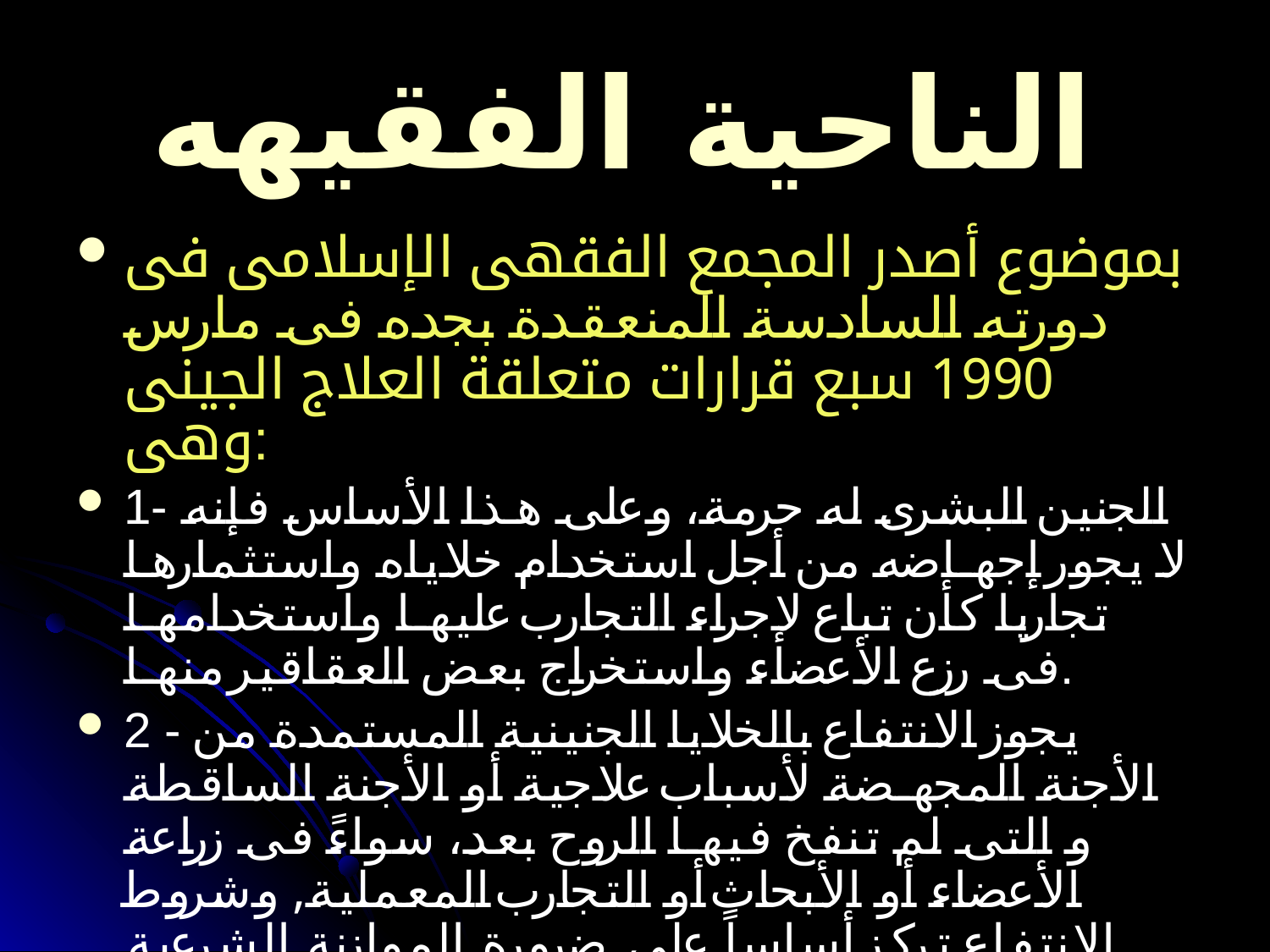

# الناحية الفقيهه
بموضوع أصدر المجمع الفقهى الإسلامى فى دورته السادسة المنعقدة بجده فى مارس 1990 سبع قرارات متعلقة العلاج الجينى وهى:
1- الجنين البشرى له حرمة، وعلى هذا الأساس فإنه لا يجور إجهاضه من أجل استخدام خلاياه واستثمارها تجاريا كأن تباع لإجراء التجارب عليها واستخدامها فى رزع الأعضاء واستخراج بعض العقاقير منها.
2 - يجوز الانتفاع بالخلايا الجنينية المستمدة من الأجنة المجهضة لأسباب علاجية أو الأجنة الساقطة و التى لم تنفخ فيها الروح بعد، سواءً فى زراعة الأعضاء أو الأبحاث أو التجارب المعملية, وشروط الانتفاع تركز أساساً على ضرورة الموازنة الشرعية بين المفاسد والمصالح